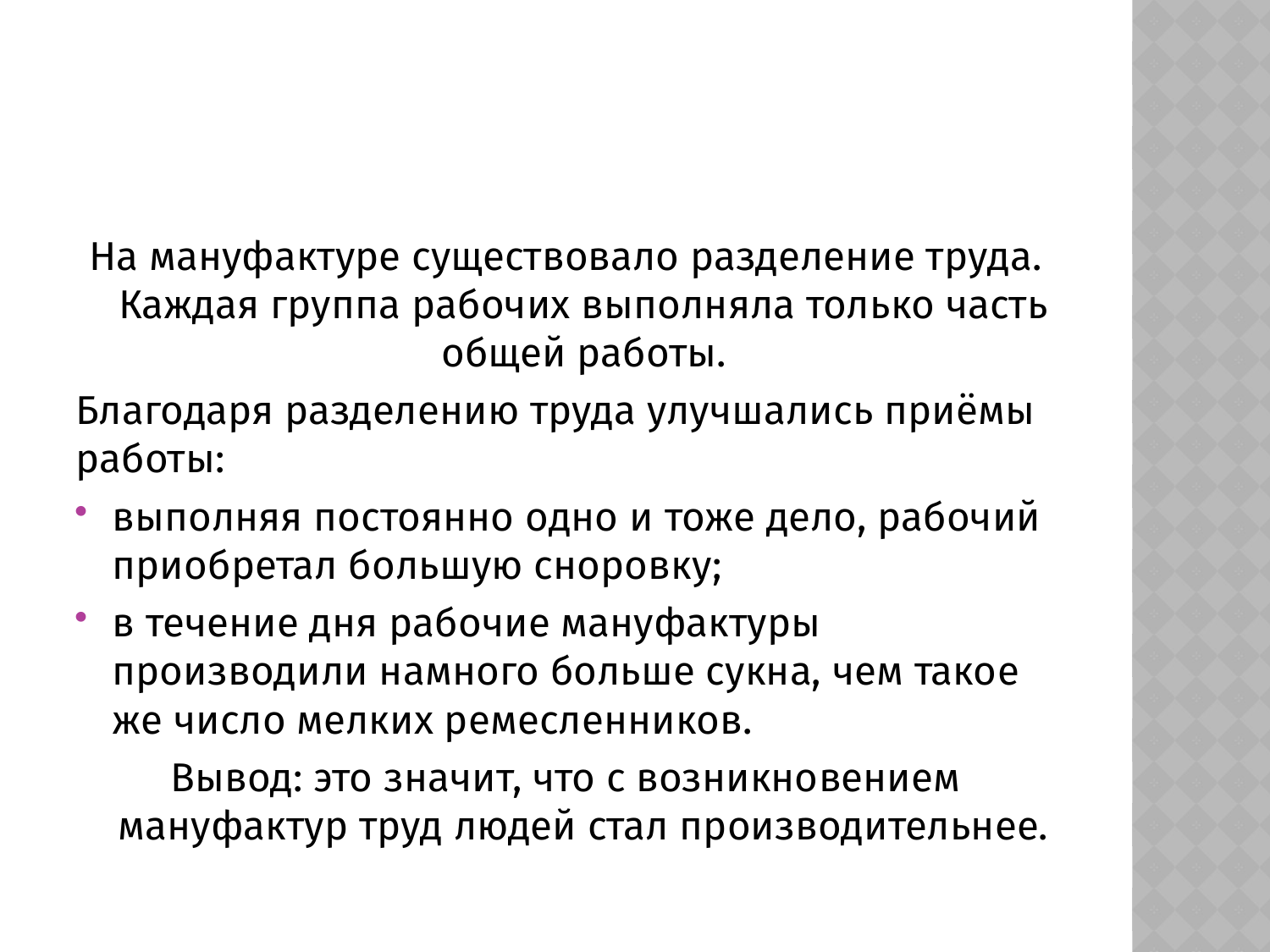

#
На мануфактуре существовало разделение труда. Каждая группа рабочих выполняла только часть общей работы.
Благодаря разделению труда улучшались приёмы работы:
выполняя постоянно одно и тоже дело, рабочий приобретал большую сноровку;
в течение дня рабочие мануфактуры производили намного больше сукна, чем такое же число мелких ремесленников.
Вывод: это значит, что с возникновением мануфактур труд людей стал производительнее.